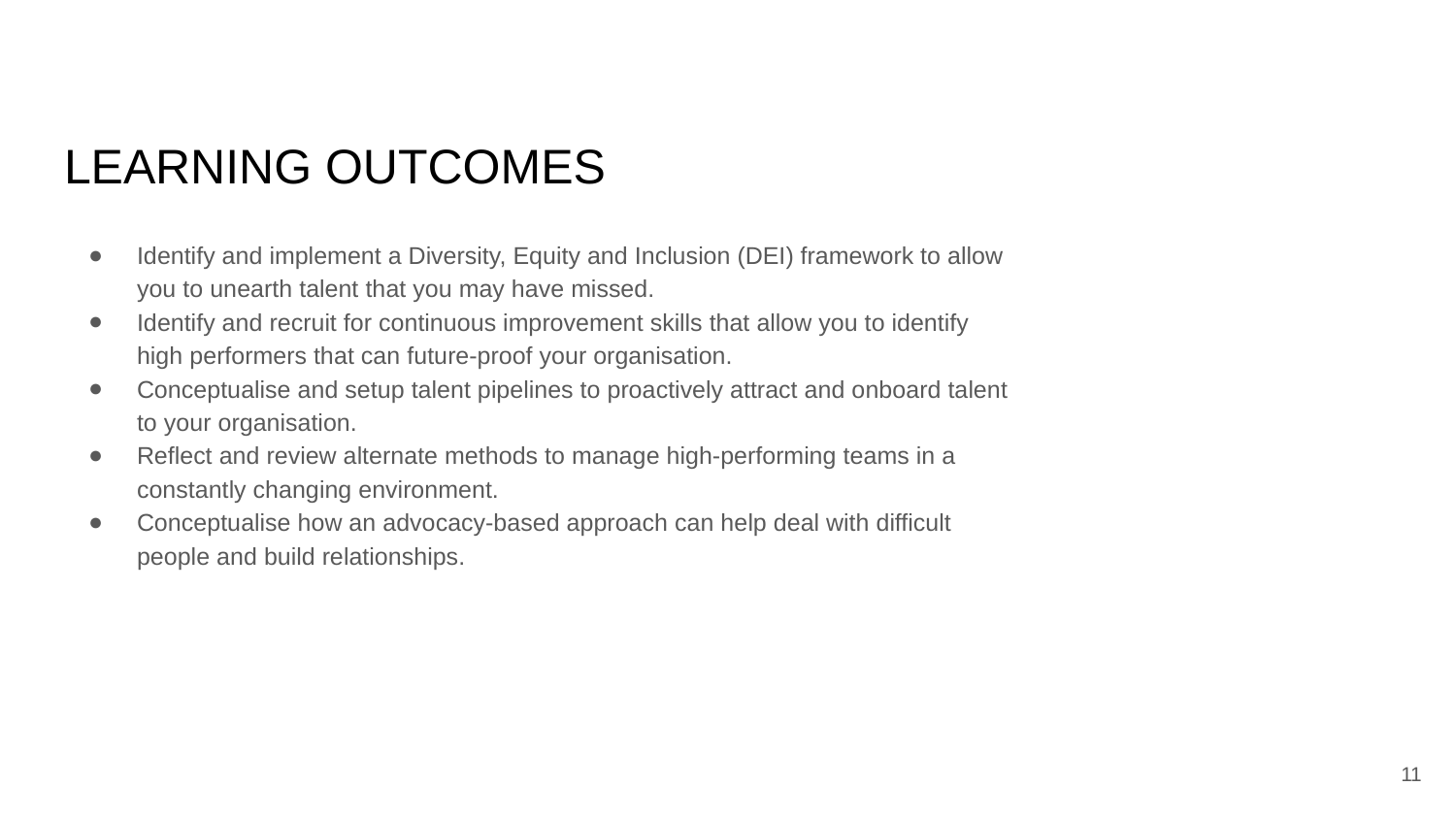

# LEARNING OUTCOMES
Identify and implement a Diversity, Equity and Inclusion (DEI) framework to allow you to unearth talent that you may have missed.
Identify and recruit for continuous improvement skills that allow you to identify high performers that can future-proof your organisation.
Conceptualise and setup talent pipelines to proactively attract and onboard talent to your organisation.
Reflect and review alternate methods to manage high-performing teams in a constantly changing environment.
Conceptualise how an advocacy-based approach can help deal with difficult people and build relationships.

11